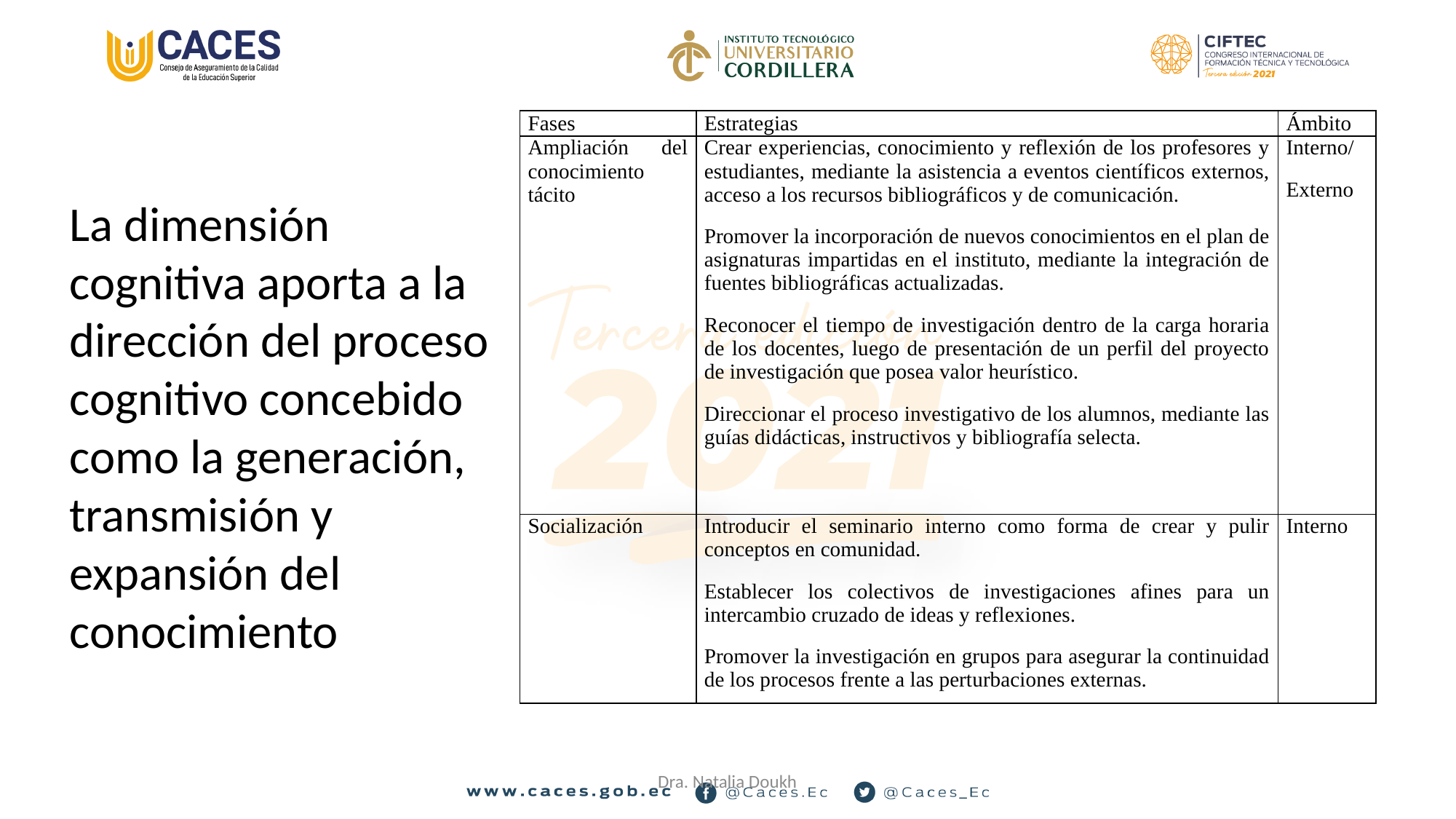

| Fases | Estrategias | Ámbito |
| --- | --- | --- |
| Ampliación del conocimiento tácito | Crear experiencias, conocimiento y reflexión de los profesores y estudiantes, mediante la asistencia a eventos científicos externos, acceso a los recursos bibliográficos y de comunicación. Promover la incorporación de nuevos conocimientos en el plan de asignaturas impartidas en el instituto, mediante la integración de fuentes bibliográficas actualizadas. Reconocer el tiempo de investigación dentro de la carga horaria de los docentes, luego de presentación de un perfil del proyecto de investigación que posea valor heurístico. Direccionar el proceso investigativo de los alumnos, mediante las guías didácticas, instructivos y bibliografía selecta. | Interno/ Externo |
| Socialización | Introducir el seminario interno como forma de crear y pulir conceptos en comunidad. Establecer los colectivos de investigaciones afines para un intercambio cruzado de ideas y reflexiones. Promover la investigación en grupos para asegurar la continuidad de los procesos frente a las perturbaciones externas. | Interno |
La dimensión cognitiva aporta a la dirección del proceso cognitivo concebido como la generación, transmisión y expansión del conocimiento
Dra. Natalia Doukh